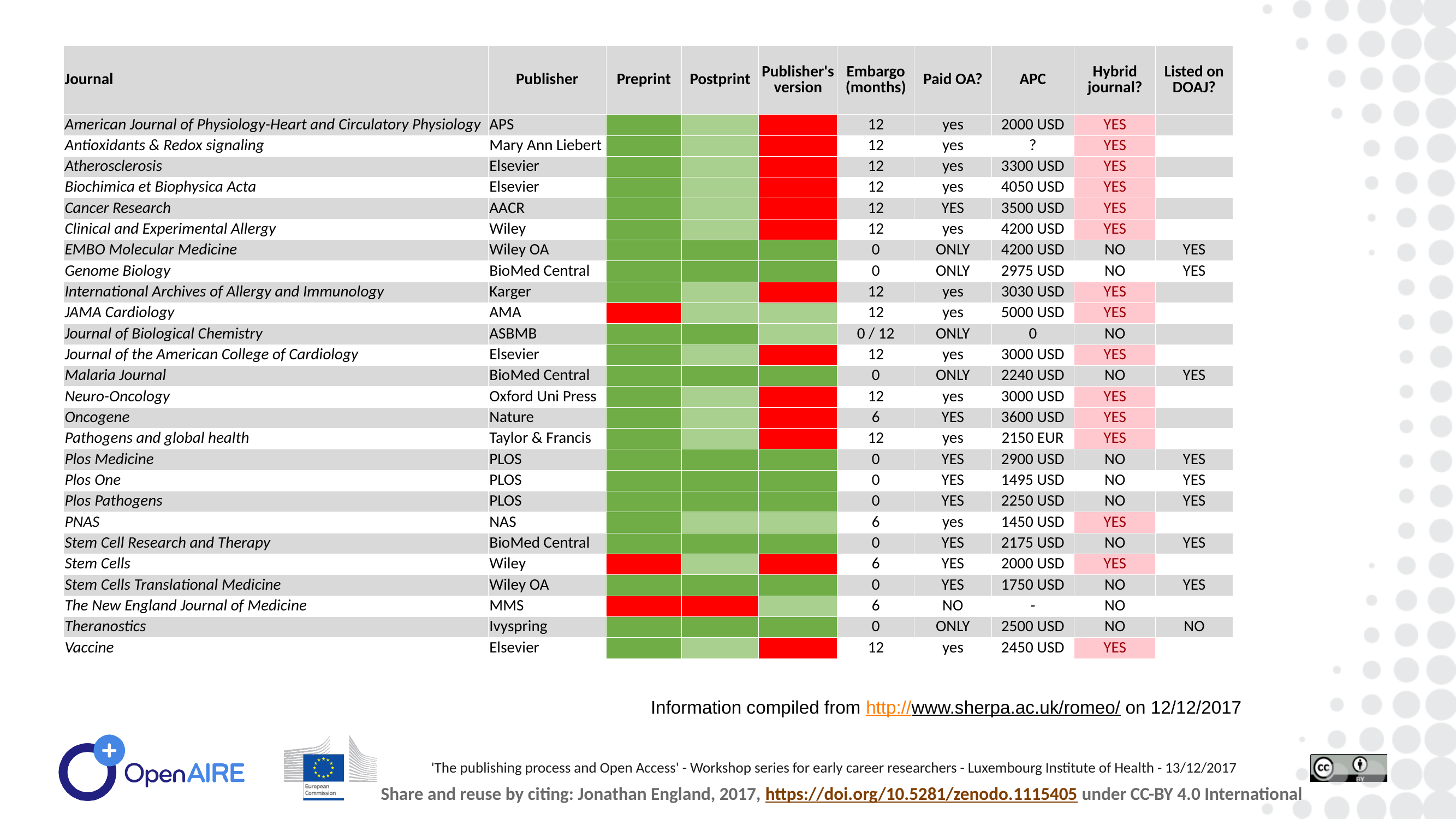

| Journal | Publisher | Preprint | Postprint | Publisher's version | Embargo (months) | Paid OA? | APC | Hybrid journal? | Listed on DOAJ? |
| --- | --- | --- | --- | --- | --- | --- | --- | --- | --- |
| American Journal of Physiology-Heart and Circulatory Physiology | APS |  |  |  | 12 | yes | 2000 USD | YES |  |
| Antioxidants & Redox signaling | Mary Ann Liebert |  |  |  | 12 | yes | ? | YES |  |
| Atherosclerosis | Elsevier |  |  |  | 12 | yes | 3300 USD | YES |  |
| Biochimica et Biophysica Acta | Elsevier |  |  |  | 12 | yes | 4050 USD | YES |  |
| Cancer Research | AACR |  |  |  | 12 | YES | 3500 USD | YES |  |
| Clinical and Experimental Allergy | Wiley |  |  |  | 12 | yes | 4200 USD | YES |  |
| EMBO Molecular Medicine | Wiley OA |  |  |  | 0 | ONLY | 4200 USD | NO | YES |
| Genome Biology | BioMed Central |  |  |  | 0 | ONLY | 2975 USD | NO | YES |
| International Archives of Allergy and Immunology | Karger |  |  |  | 12 | yes | 3030 USD | YES |  |
| JAMA Cardiology | AMA |  |  |  | 12 | yes | 5000 USD | YES |  |
| Journal of Biological Chemistry | ASBMB |  |  |  | 0 / 12 | ONLY | 0 | NO |  |
| Journal of the American College of Cardiology | Elsevier |  |  |  | 12 | yes | 3000 USD | YES |  |
| Malaria Journal | BioMed Central |  |  |  | 0 | ONLY | 2240 USD | NO | YES |
| Neuro-Oncology | Oxford Uni Press |  |  |  | 12 | yes | 3000 USD | YES |  |
| Oncogene | Nature |  |  |  | 6 | YES | 3600 USD | YES |  |
| Pathogens and global health | Taylor & Francis |  |  |  | 12 | yes | 2150 EUR | YES |  |
| Plos Medicine | PLOS |  |  |  | 0 | YES | 2900 USD | NO | YES |
| Plos One | PLOS |  |  |  | 0 | YES | 1495 USD | NO | YES |
| Plos Pathogens | PLOS |  |  |  | 0 | YES | 2250 USD | NO | YES |
| PNAS | NAS |  |  |  | 6 | yes | 1450 USD | YES |  |
| Stem Cell Research and Therapy | BioMed Central |  |  |  | 0 | YES | 2175 USD | NO | YES |
| Stem Cells | Wiley |  |  |  | 6 | YES | 2000 USD | YES |  |
| Stem Cells Translational Medicine | Wiley OA |  |  |  | 0 | YES | 1750 USD | NO | YES |
| The New England Journal of Medicine | MMS |  |  |  | 6 | NO | - | NO |  |
| Theranostics | Ivyspring |  |  |  | 0 | ONLY | 2500 USD | NO | NO |
| Vaccine | Elsevier |  |  |  | 12 | yes | 2450 USD | YES |  |
Information compiled from http://www.sherpa.ac.uk/romeo/ on 12/12/2017
'The publishing process and Open Access' - Workshop series for early career researchers - Luxembourg Institute of Health - 13/12/2017
Share and reuse by citing: Jonathan England, 2017, https://doi.org/10.5281/zenodo.1115405 under CC-BY 4.0 International